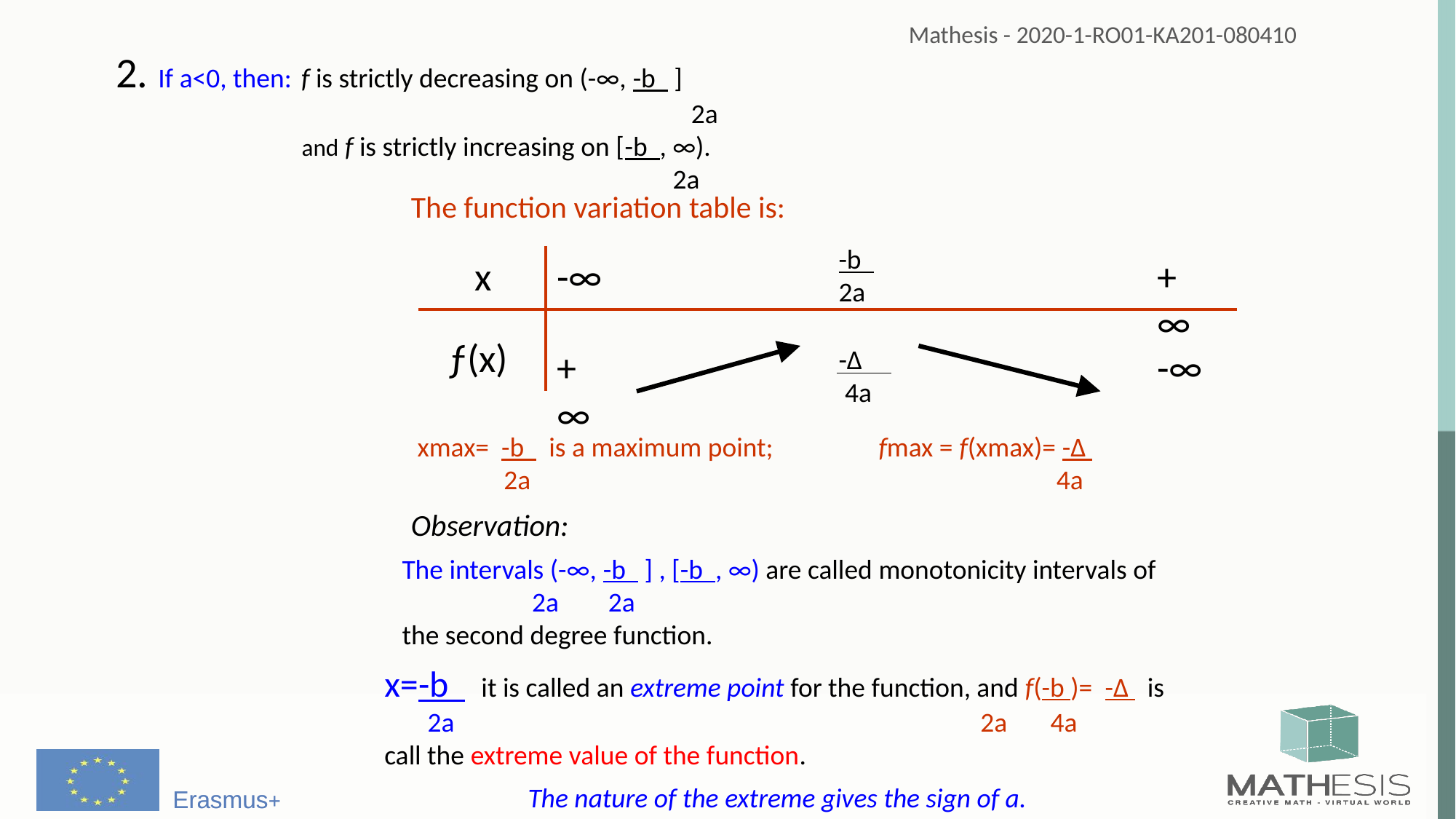

2. If a<0, then: f is strictly decreasing on (-∞, -b   ]
                                                                                             2a 
                                  and f is strictly increasing on [-b  , ∞).
                                                                                          2a
The function variation table is:
-b  
2a
x
-∞
+∞
ƒ(x)
+∞
-Δ
 4a
-∞
 xmax=  -b    is a maximum point;                 fmax = f(xmax)= -Δ
               2a                                                                                     4a
Observation:
The intervals (-∞, -b   ] , [-b  , ∞) are called monotonicity intervals of                              2a        2a 
the second degree function.
x=-b    it is called an extreme point for the function, and f(-b )=  -Δ   is
       2a                                                                                     2a       4a
call the extreme value of the function.
The nature of the extreme gives the sign of a.